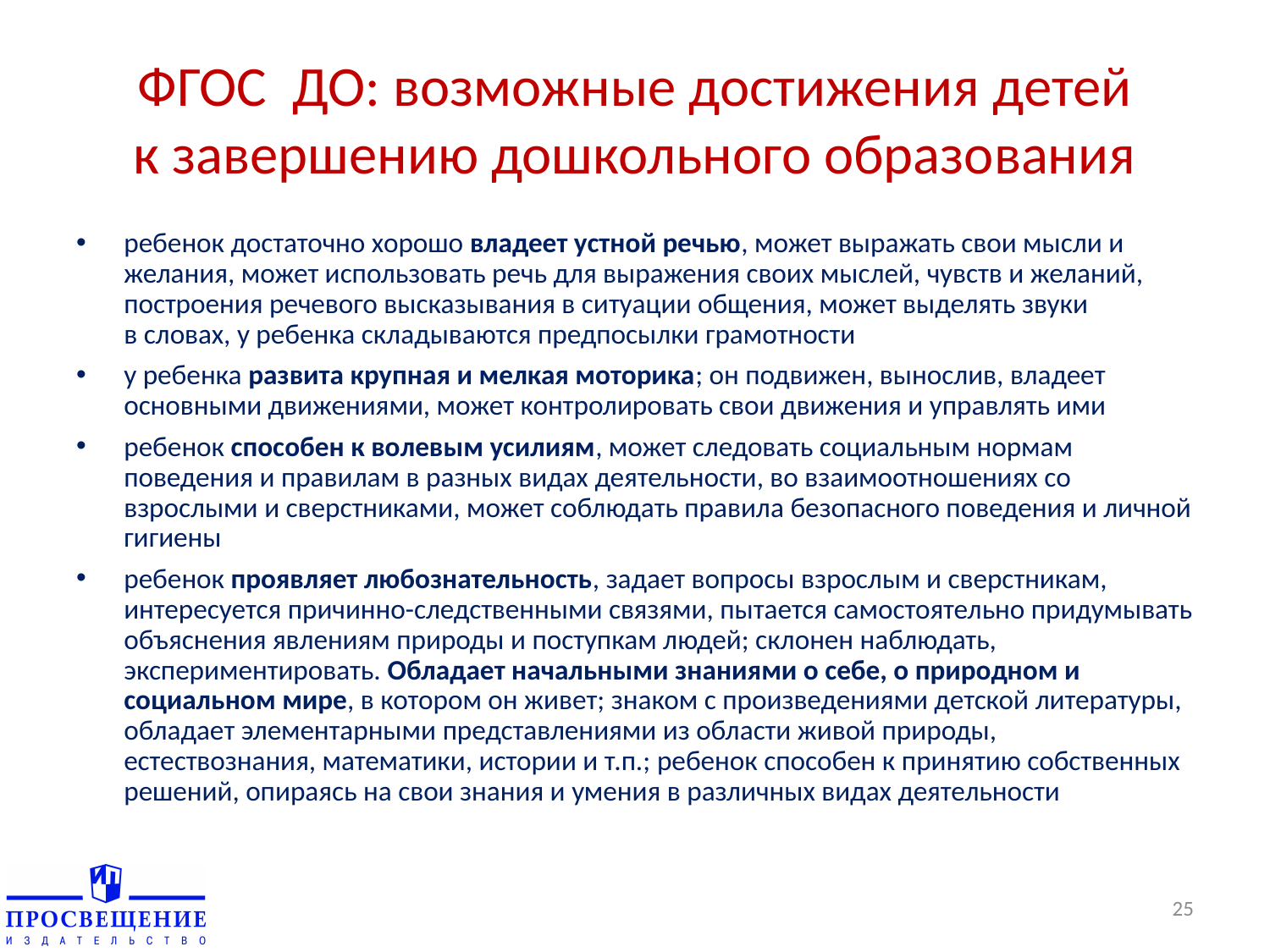

# ФГОС  ДО: возможные достижения детей к завершению дошкольного образования
ребенок достаточно хорошо владеет устной речью, может выражать свои мысли и желания, может использовать речь для выражения своих мыслей, чувств и желаний, построения речевого высказывания в ситуации общения, может выделять звуки
в словах, у ребенка складываются предпосылки грамотности
у ребенка развита крупная и мелкая моторика; он подвижен, вынослив, владеет основными движениями, может контролировать свои движения и управлять ими
ребенок способен к волевым усилиям, может следовать социальным нормам поведения и правилам в разных видах деятельности, во взаимоотношениях со взрослыми и сверстниками, может соблюдать правила безопасного поведения и личной гигиены
ребенок проявляет любознательность, задает вопросы взрослым и сверстникам, интересуется причинно-следственными связями, пытается самостоятельно придумывать объяснения явлениям природы и поступкам людей; склонен наблюдать, экспериментировать. Обладает начальными знаниями о себе, о природном и социальном мире, в котором он живет; знаком с произведениями детской литературы, обладает элементарными представлениями из области живой природы, естествознания, математики, истории и т.п.; ребенок способен к принятию собственных решений, опираясь на свои знания и умения в различных видах деятельности
25